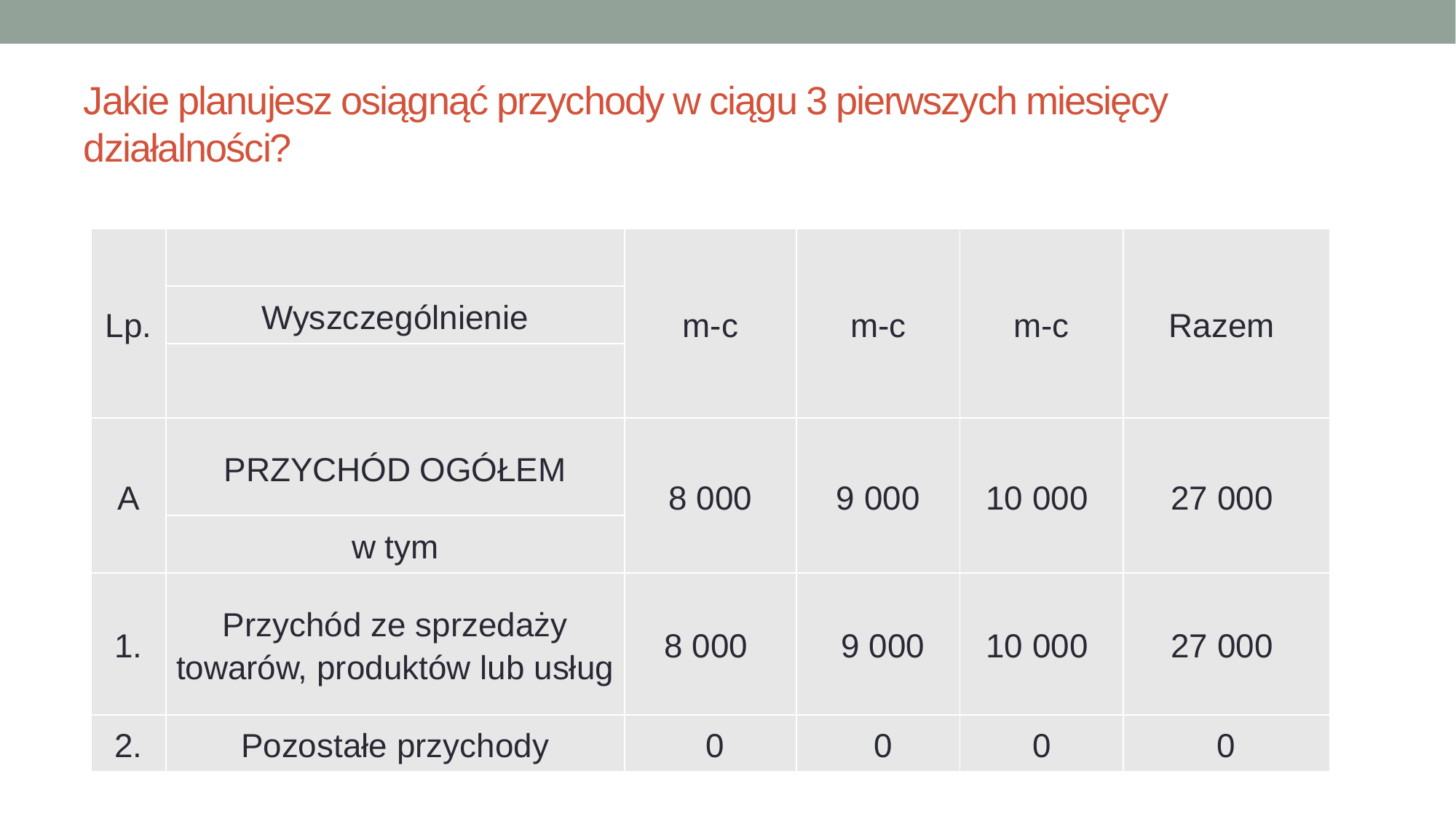

# Jakie planujesz osiągnąć przychody w ciągu 3 pierwszych miesięcy działalności?
| Lp. |  | m-c | m-c | m-c | Razem |
| --- | --- | --- | --- | --- | --- |
|  | Wyszczególnienie |  |  |  |  |
|  |  |  |  |  |  |
| A | PRZYCHÓD OGÓŁEM | 8 000 | 9 000 | 10 000 | 27 000 |
|  | w tym |  |  |  |  |
| 1. | Przychód ze sprzedaży towarów, produktów lub usług | 8 000 | 9 000 | 10 000 | 27 000 |
| 2. | Pozostałe przychody | 0 | 0 | 0 | 0 |